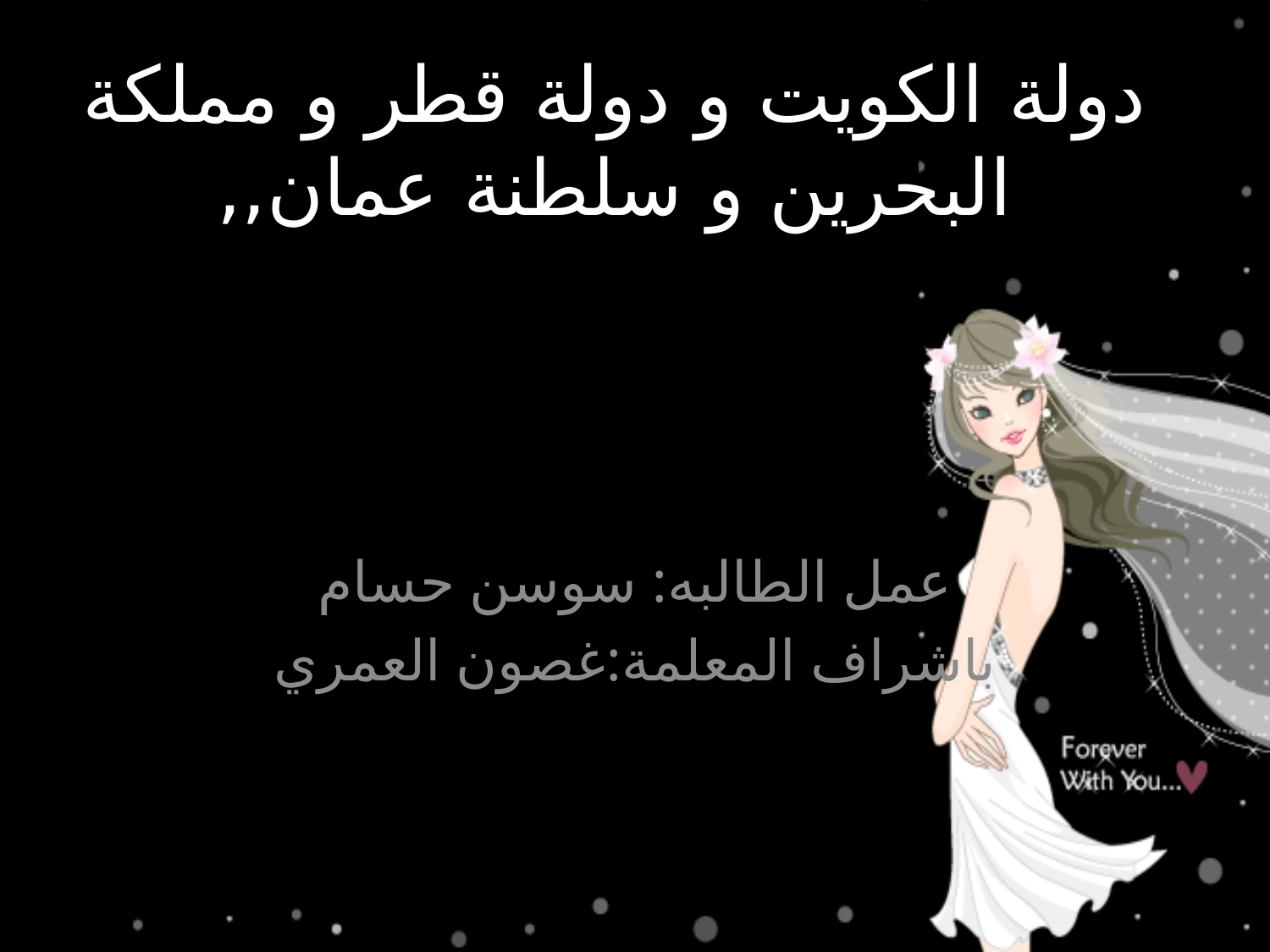

# دولة الكويت و دولة قطر و مملكة البحرين و سلطنة عمان,,
عمل الطالبه: سوسن حسام
باشراف المعلمة:غصون العمري